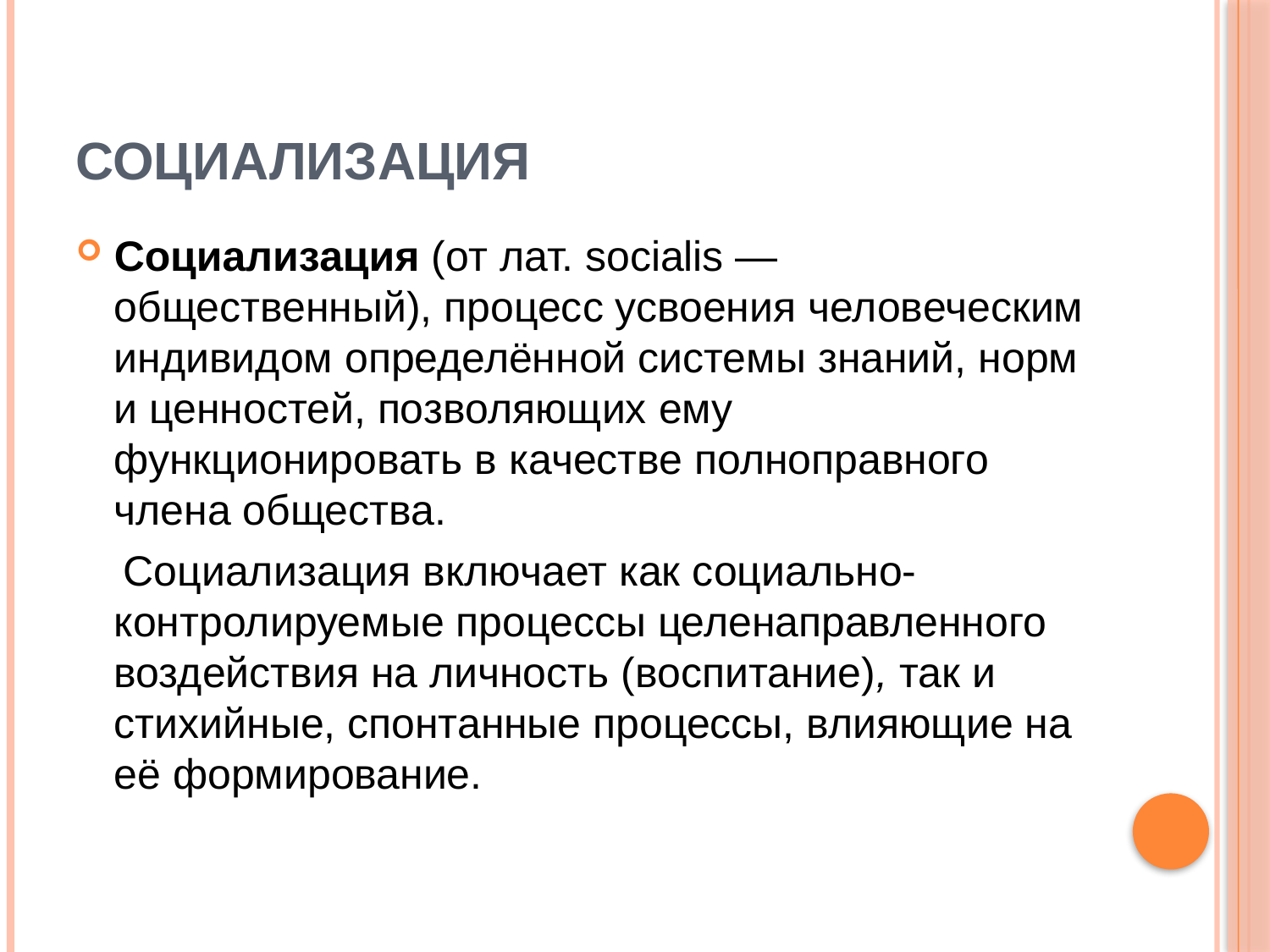

# Социализация
Социализация (от лат. socialis — общественный), процесс усвоения человеческим индивидом определённой системы знаний, норм и ценностей, позволяющих ему функционировать в качестве полноправного члена общества.
    Социализация включает как социально-контролируемые процессы целенаправленного воздействия на личность (воспитание), так и стихийные, спонтанные процессы, влияющие на её формирование.